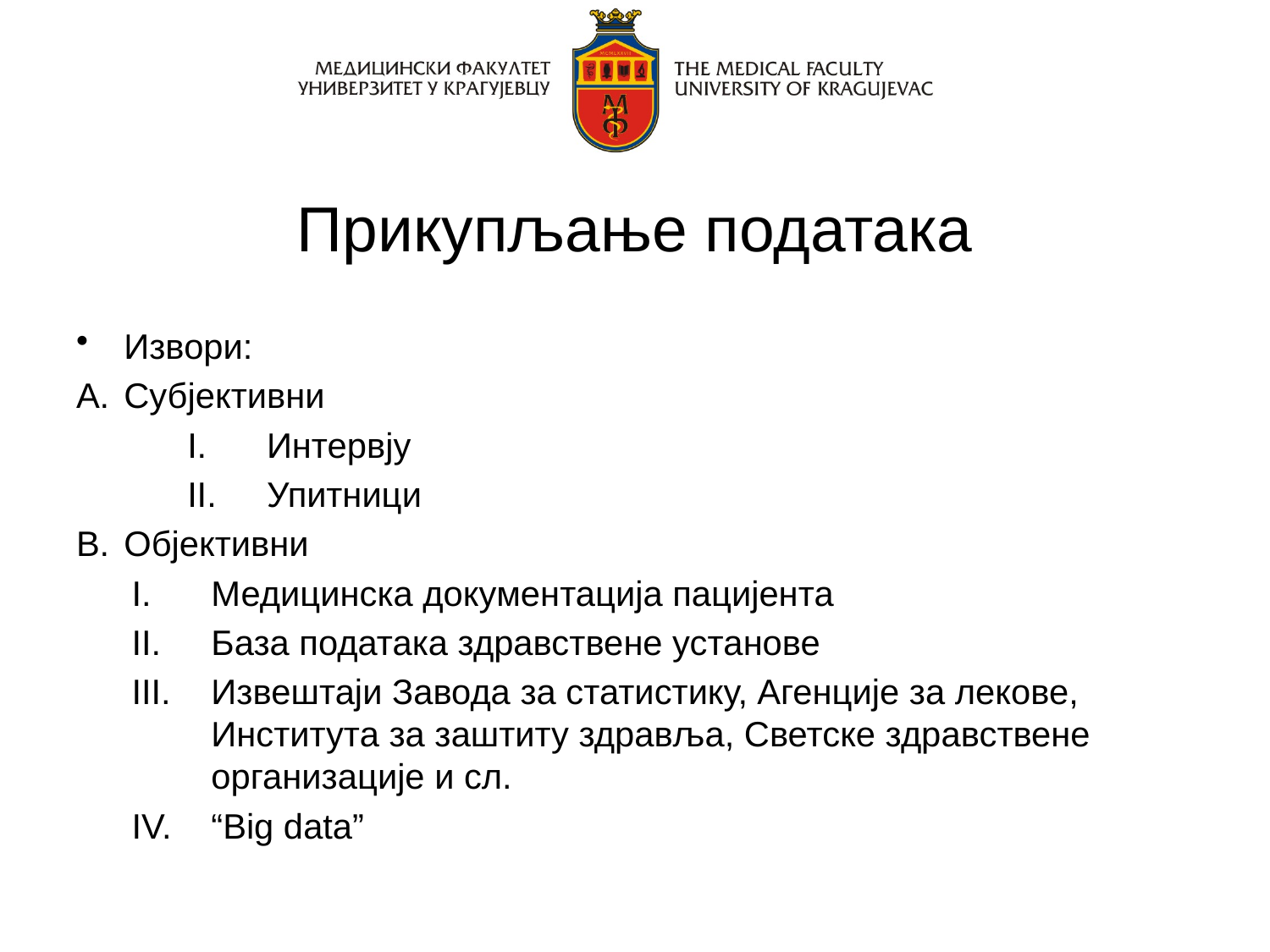

# Прикупљање података
Извори:
Субјективни
Интервју
Упитници
Објективни
Медицинска документација пацијента
База података здравствене установе
Извештаји Завода за статистику, Агенције за лекове, Института за заштиту здравља, Светске здравствене организације и сл.
“Big data”